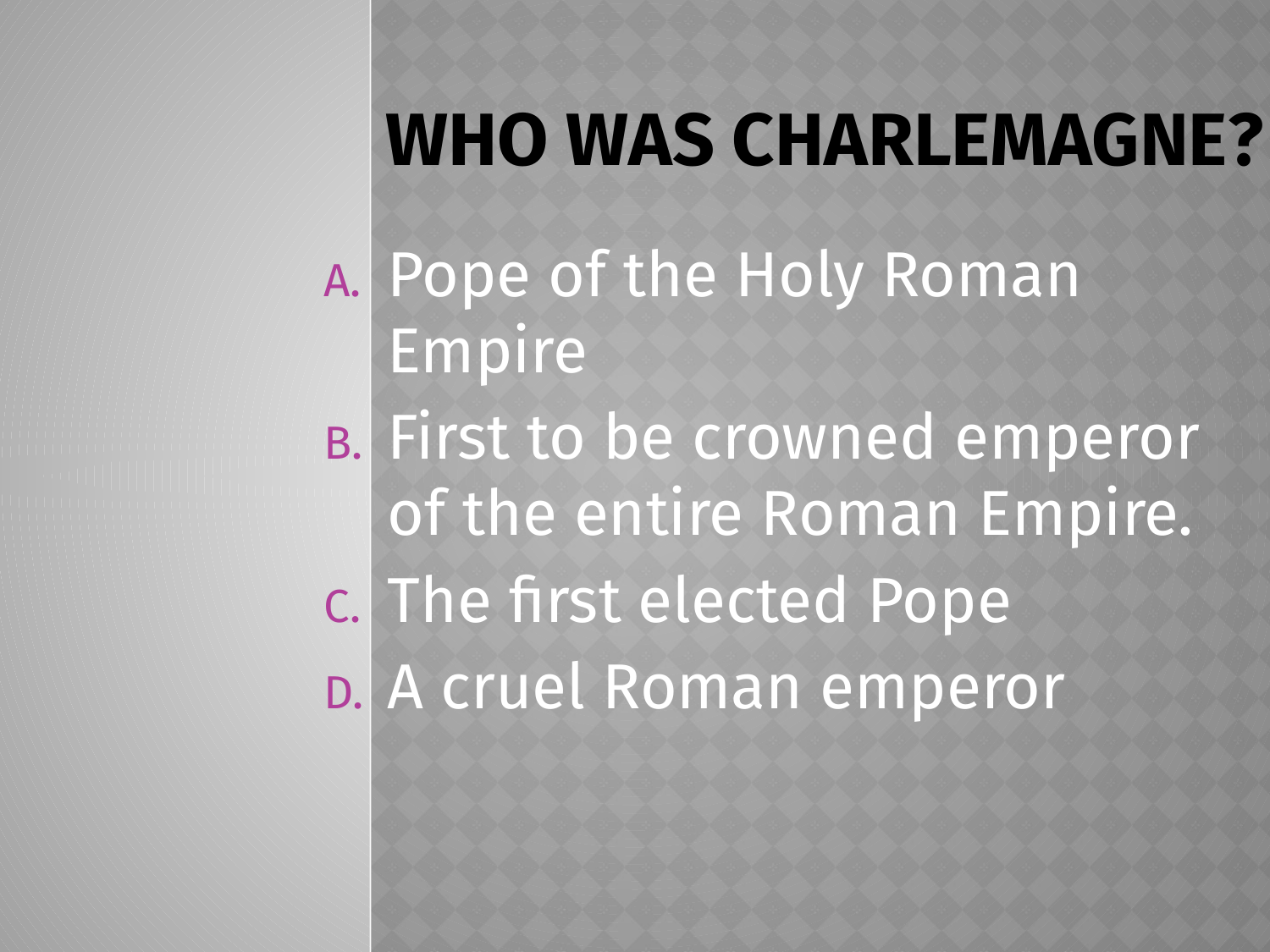

# Who was Charlemagne?
Pope of the Holy Roman Empire
First to be crowned emperor of the entire Roman Empire.
The first elected Pope
A cruel Roman emperor